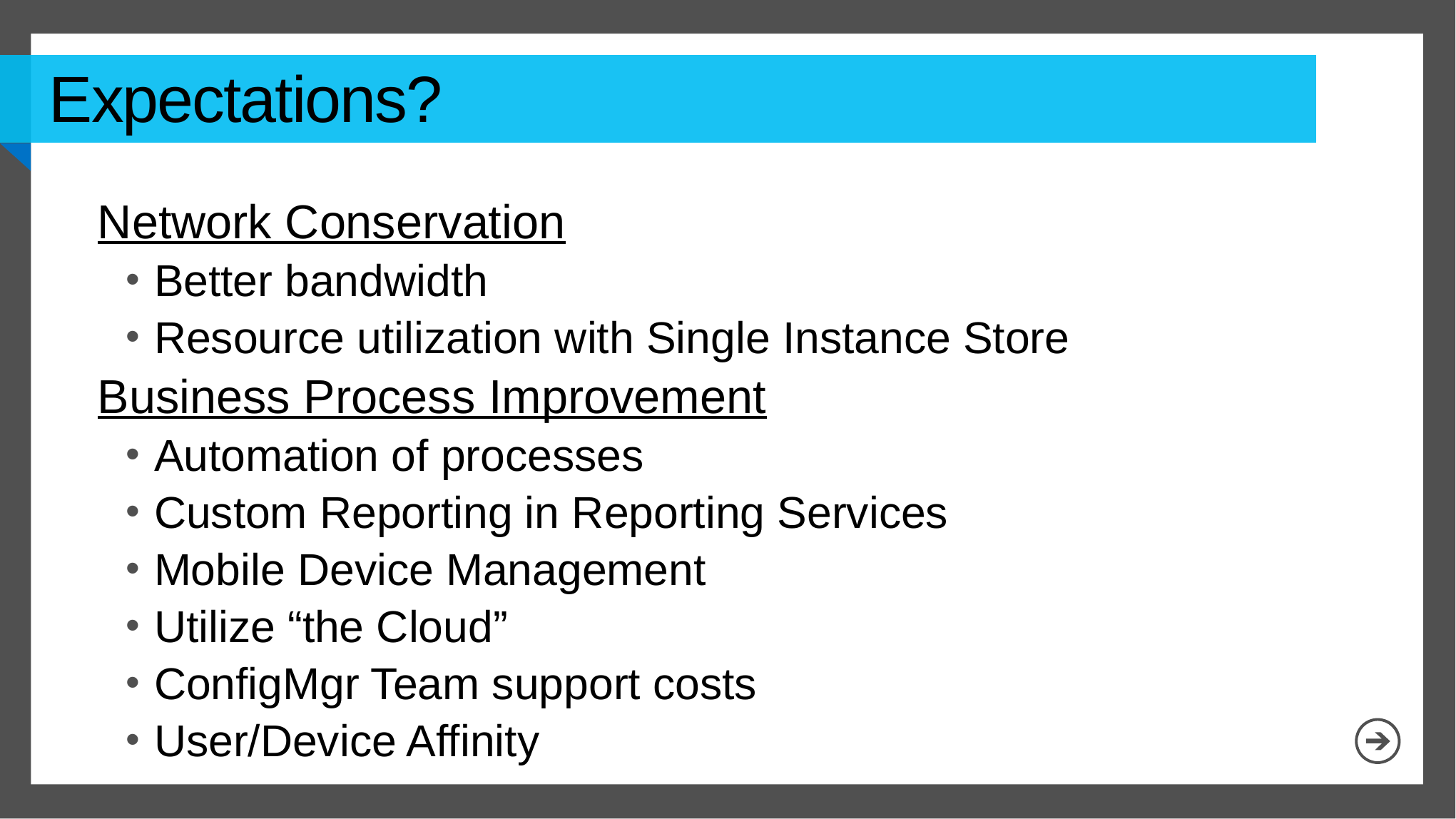

# Expectations?
Network Conservation
Better bandwidth
Resource utilization with Single Instance Store
Business Process Improvement
Automation of processes
Custom Reporting in Reporting Services
Mobile Device Management
Utilize “the Cloud”
ConfigMgr Team support costs
User/Device Affinity